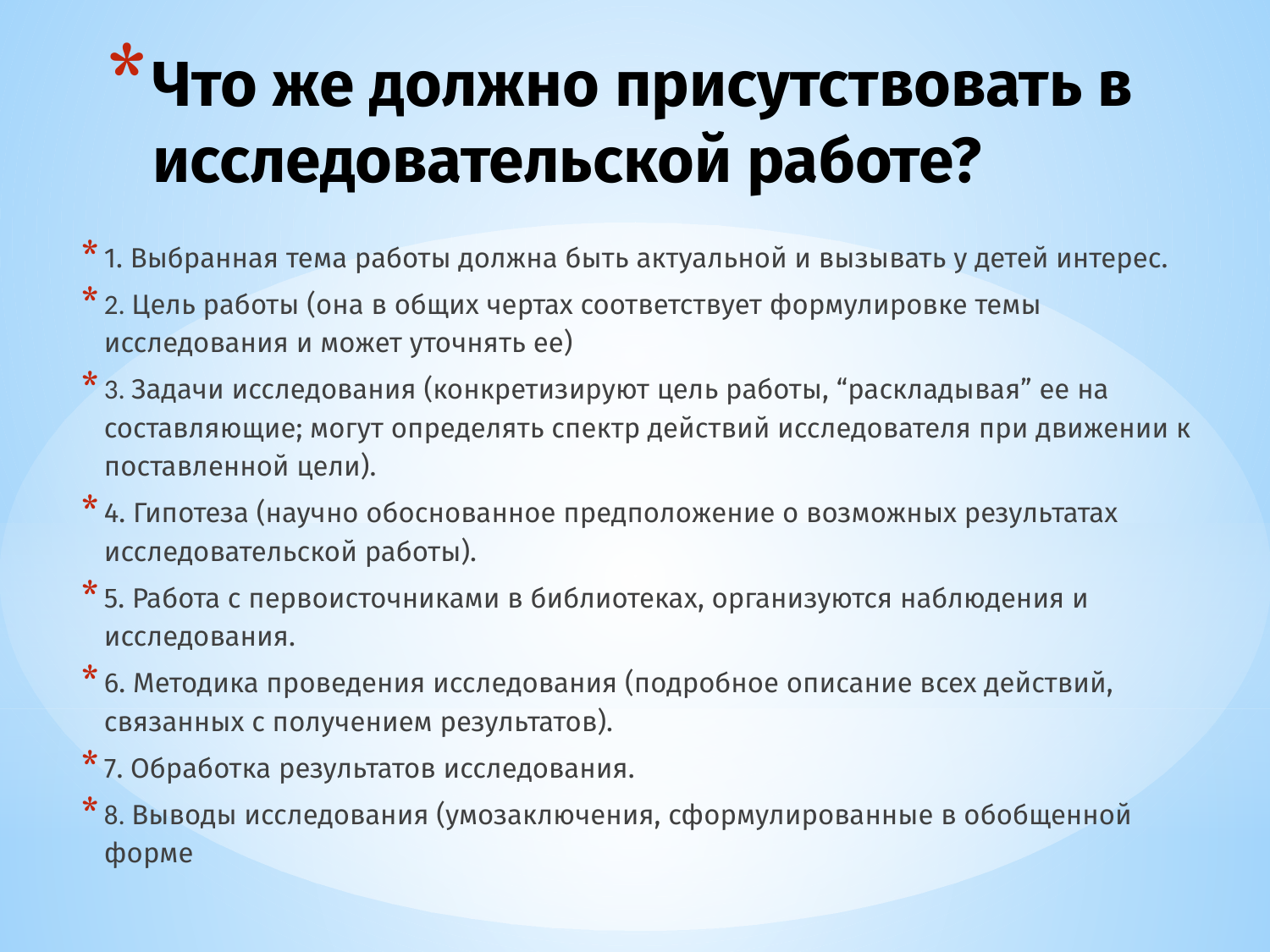

# Что же должно присутствовать в исследовательской работе?
1. Выбранная тема работы должна быть актуальной и вызывать у детей интерес.
2. Цель работы (она в общих чертах соответствует формулировке темы исследования и может уточнять ее)
3. Задачи исследования (конкретизируют цель работы, “раскладывая” ее на составляющие; могут определять спектр действий исследователя при движении к поставленной цели).
4. Гипотеза (научно обоснованное предположение о возможных результатах исследовательской работы).
5. Работа с первоисточниками в библиотеках, организуются наблюдения и исследования.
6. Методика проведения исследования (подробное описание всех действий, связанных с получением результатов).
7. Обработка результатов исследования.
8. Выводы исследования (умозаключения, сформулированные в обобщенной форме